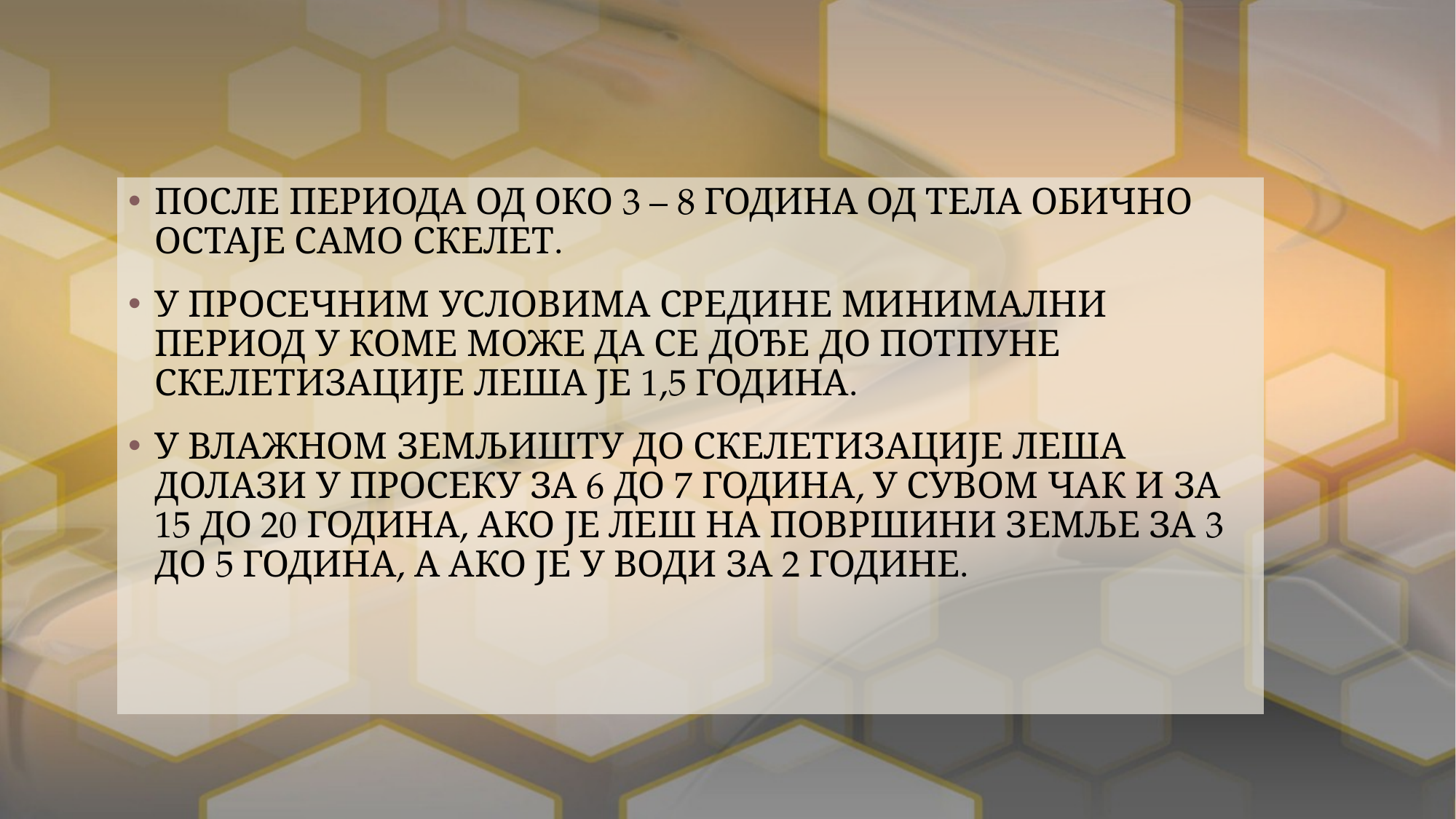

ПОСЛЕ ПЕРИОДА ОД ОКО 3 – 8 ГОДИНА ОД ТЕЛА ОБИЧНО ОСТАЈЕ САМО СКЕЛЕТ.
У ПРОСЕЧНИМ УСЛОВИМА СРЕДИНЕ МИНИМАЛНИ ПЕРИОД У КОМЕ МОЖЕ ДА СЕ ДОЂЕ ДО ПОТПУНЕ СКЕЛЕТИЗАЦИЈЕ ЛЕША ЈЕ 1,5 ГОДИНА.
У ВЛАЖНОМ ЗЕМЉИШТУ ДО СКЕЛЕТИЗАЦИЈЕ ЛЕША ДОЛАЗИ У ПРОСЕКУ ЗА 6 ДО 7 ГОДИНА, У СУВОМ ЧАК И ЗА 15 ДО 20 ГОДИНА, АКО ЈЕ ЛЕШ НА ПОВРШИНИ ЗЕМЉЕ ЗА 3 ДО 5 ГОДИНА, А АКО ЈЕ У ВОДИ ЗА 2 ГОДИНЕ.